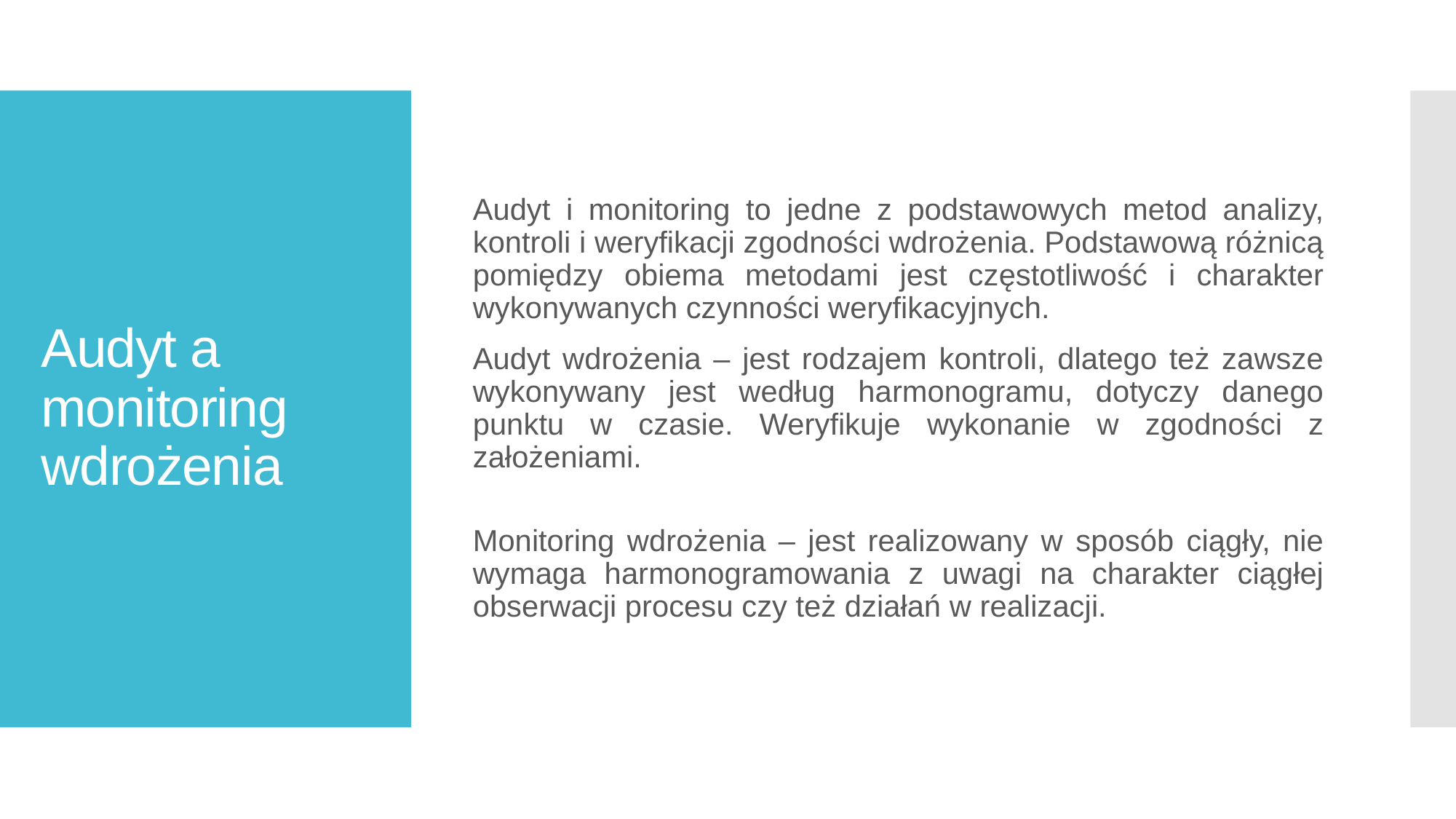

Audyt i monitoring to jedne z podstawowych metod analizy, kontroli i weryfikacji zgodności wdrożenia. Podstawową różnicą pomiędzy obiema metodami jest częstotliwość i charakter wykonywanych czynności weryfikacyjnych.
Audyt wdrożenia – jest rodzajem kontroli, dlatego też zawsze wykonywany jest według harmonogramu, dotyczy danego punktu w czasie. Weryfikuje wykonanie w zgodności z założeniami.
Monitoring wdrożenia – jest realizowany w sposób ciągły, nie wymaga harmonogramowania z uwagi na charakter ciągłej obserwacji procesu czy też działań w realizacji.
# Audyt a monitoring wdrożenia